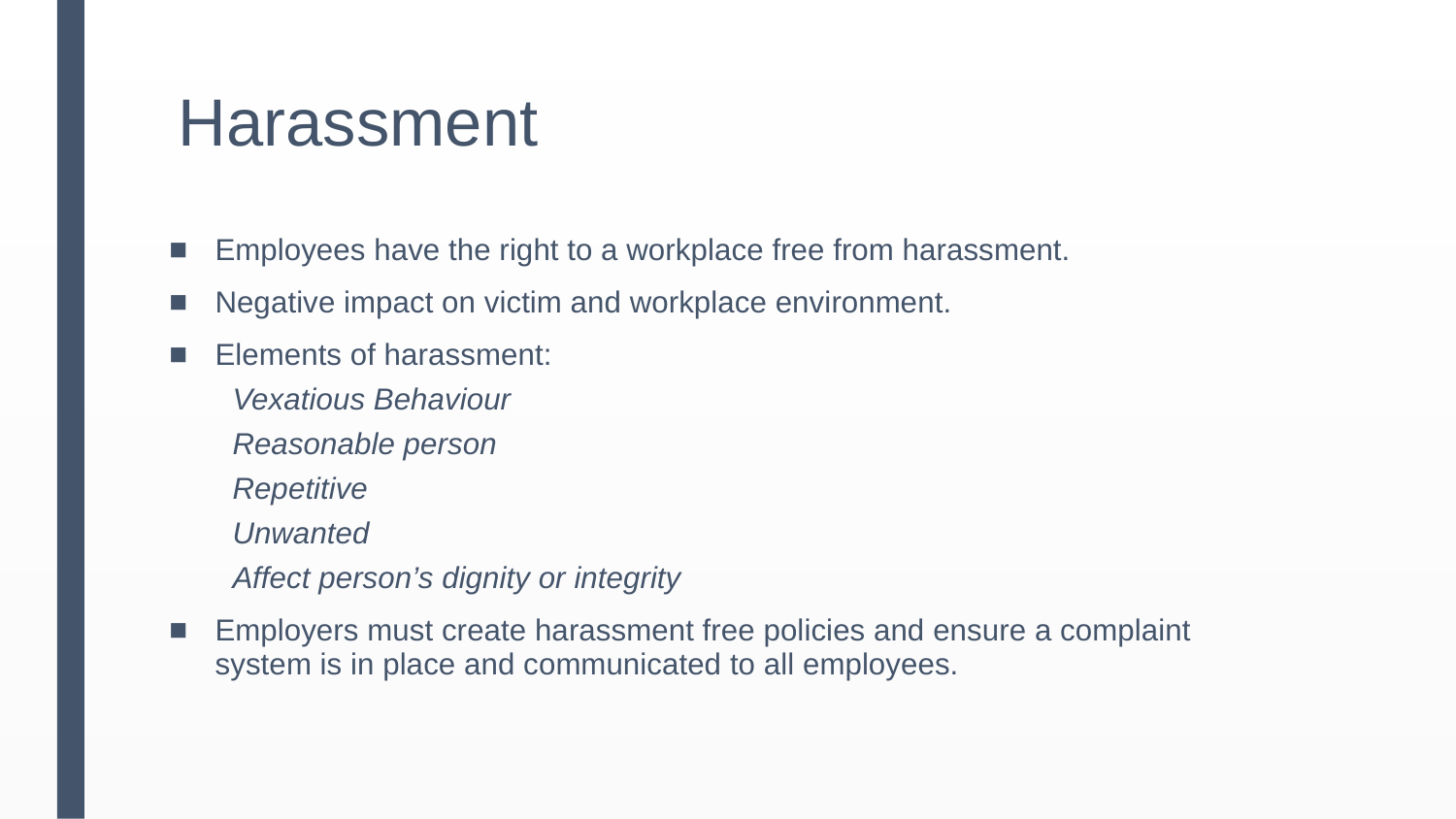

# Harassment
Employees have the right to a workplace free from harassment.
Negative impact on victim and workplace environment.
Elements of harassment:
Vexatious Behaviour
Reasonable person
Repetitive
Unwanted
Affect person’s dignity or integrity
Employers must create harassment free policies and ensure a complaint system is in place and communicated to all employees.